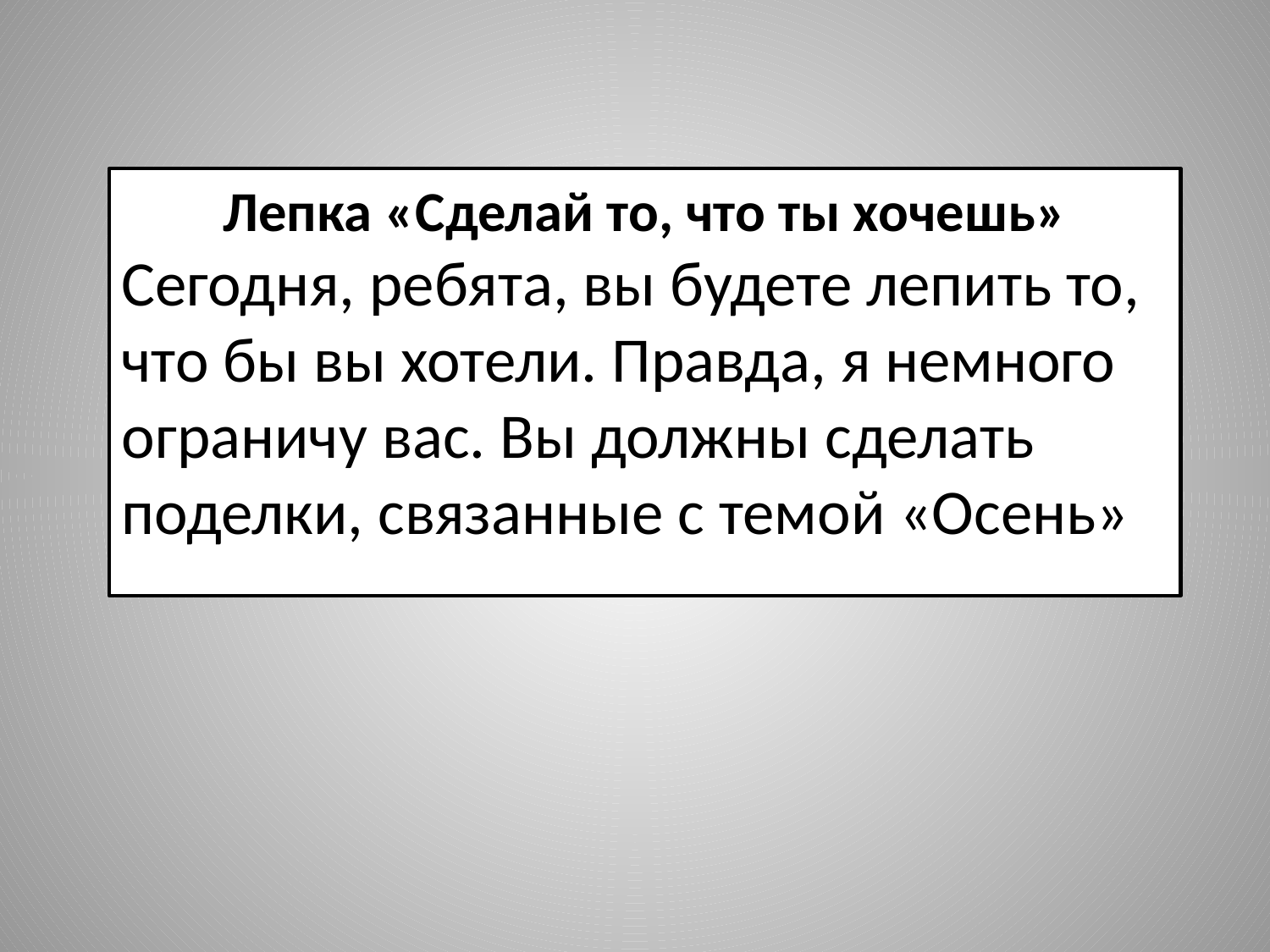

Лепка «Сделай то, что ты хочешь»
Сегодня, ребята, вы будете лепить то, что бы вы хотели. Правда, я немного ограничу вас. Вы должны сделать поделки, связанные с темой «Осень»